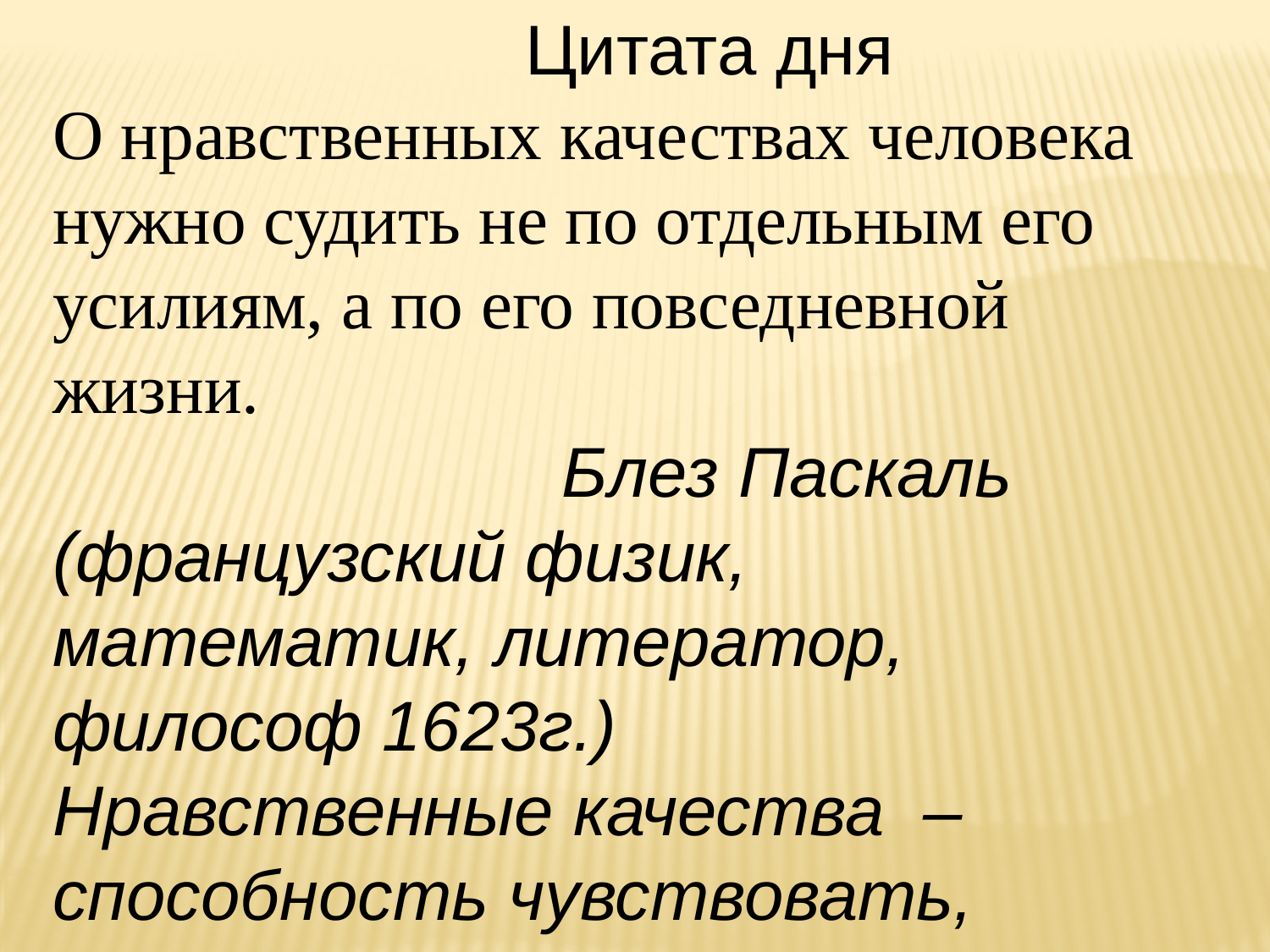

Цитата дня
О нравственных качествах человека нужно судить не по отдельным его усилиям, а по его повседневной жизни.
                             Блез Паскаль (французский физик, математик, литератор, философ 1623г.)
Нравственные качества  –способность чувствовать, понимать добро, распозновать зло.